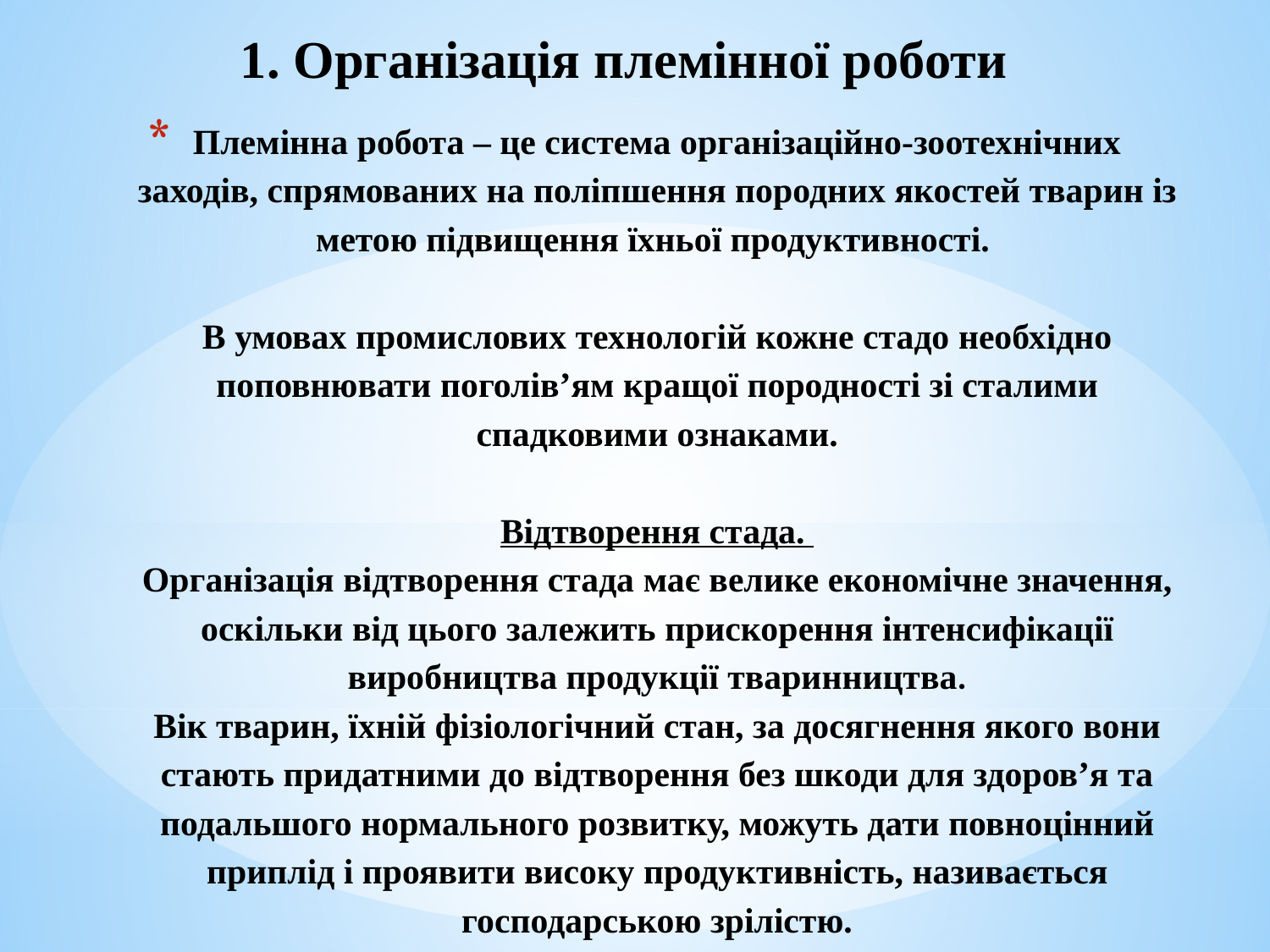

1. Організація племінної роботи
# Племінна робота – це система організаційно-зоотехнічних заходів, спрямованих на поліпшення породних якостей тварин із метою підвищення їхньої продуктивності. В умовах промислових технологій кожне стадо необхідно поповнювати поголів’ям кращої породності зі сталими спадковими ознаками. Відтворення стада. Організація відтворення стада має велике економічне значення, оскільки від цього залежить прискорення інтенсифікації виробництва продукції тваринництва. Вік тварин, їхній фізіологічний стан, за досягнення якого вони стають придатними до відтворення без шкоди для здоров’я та подальшого нормального розвитку, можуть дати повноцінний приплід і проявити високу продуктивність, називається господарською зрілістю.